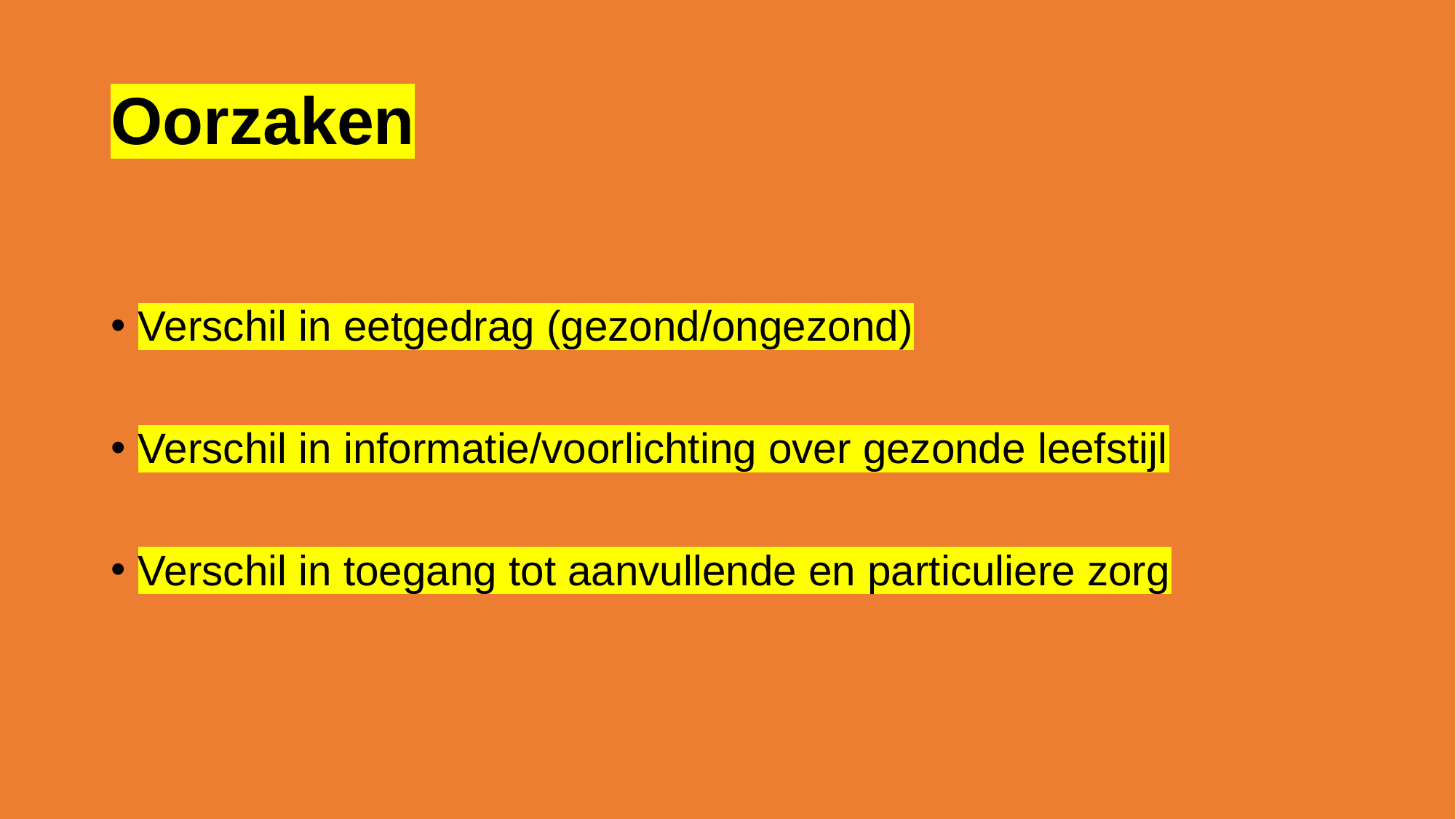

# Oorzaken
Verschil in eetgedrag (gezond/ongezond)

Verschil in informatie/voorlichting over gezonde leefstijl

Verschil in toegang tot aanvullende en particuliere zorg